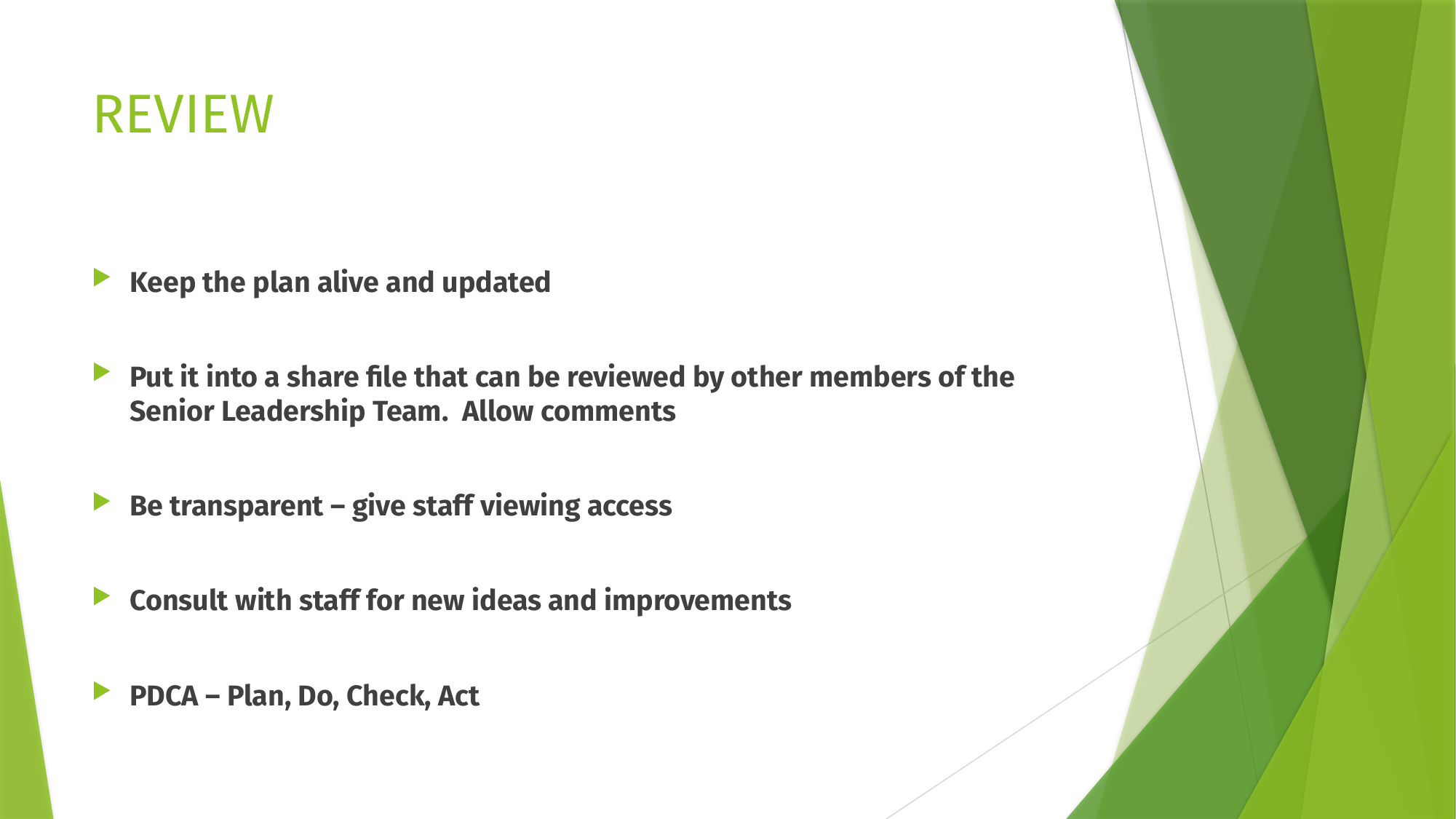

# REVIEW
Keep the plan alive and updated

Put it into a share file that can be reviewed by other members of the Senior Leadership Team.  Allow comments

Be transparent – give staff viewing access

Consult with staff for new ideas and improvements

PDCA – Plan, Do, Check, Act